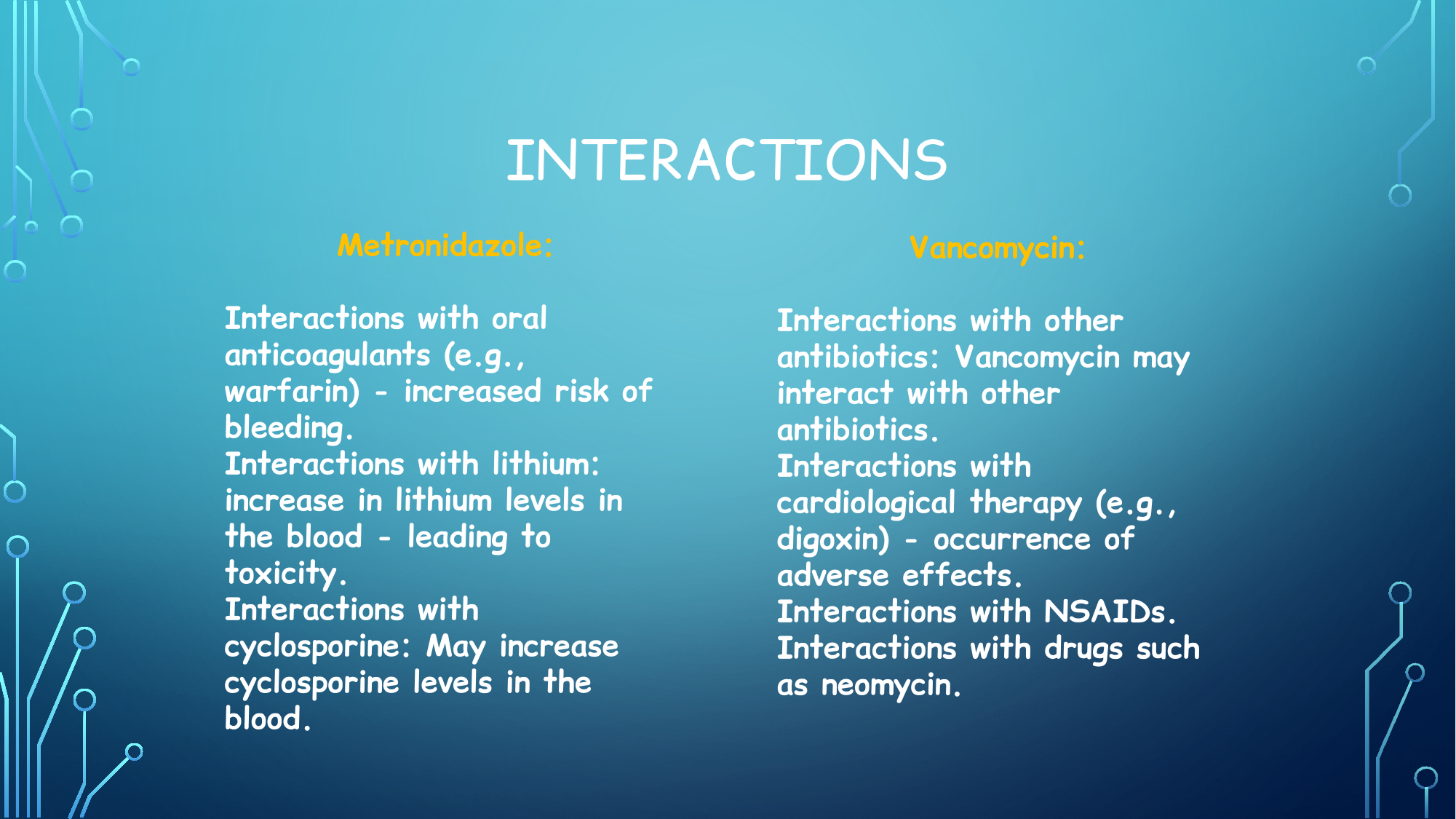

# Interactions
Metronidazole:

Interactions with oral anticoagulants (e.g., warfarin) - increased risk of bleeding.
Interactions with lithium: increase in lithium levels in the blood - leading to toxicity.
Interactions with cyclosporine: May increase cyclosporine levels in the blood.
Vancomycin:

Interactions with other antibiotics: Vancomycin may interact with other antibiotics.
Interactions with cardiological therapy (e.g., digoxin) - occurrence of adverse effects.
Interactions with NSAIDs.
Interactions with drugs such as neomycin.